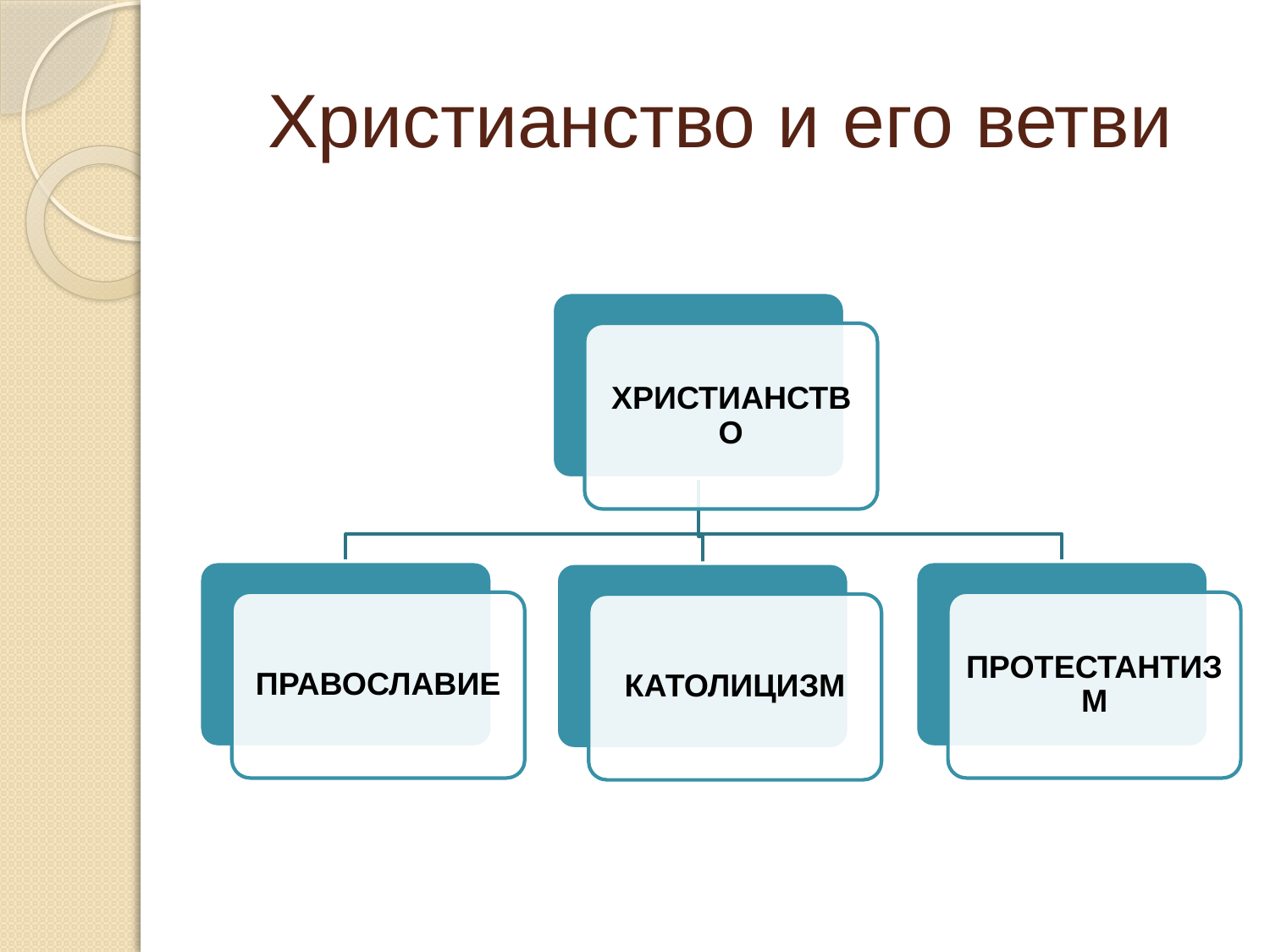

# Христианство и его ветви
ХРИСТИАНСТВО
ПРАВОСЛАВИЕ
КАТОЛИЦИЗМ
ПРОТЕСТАНТИЗМ